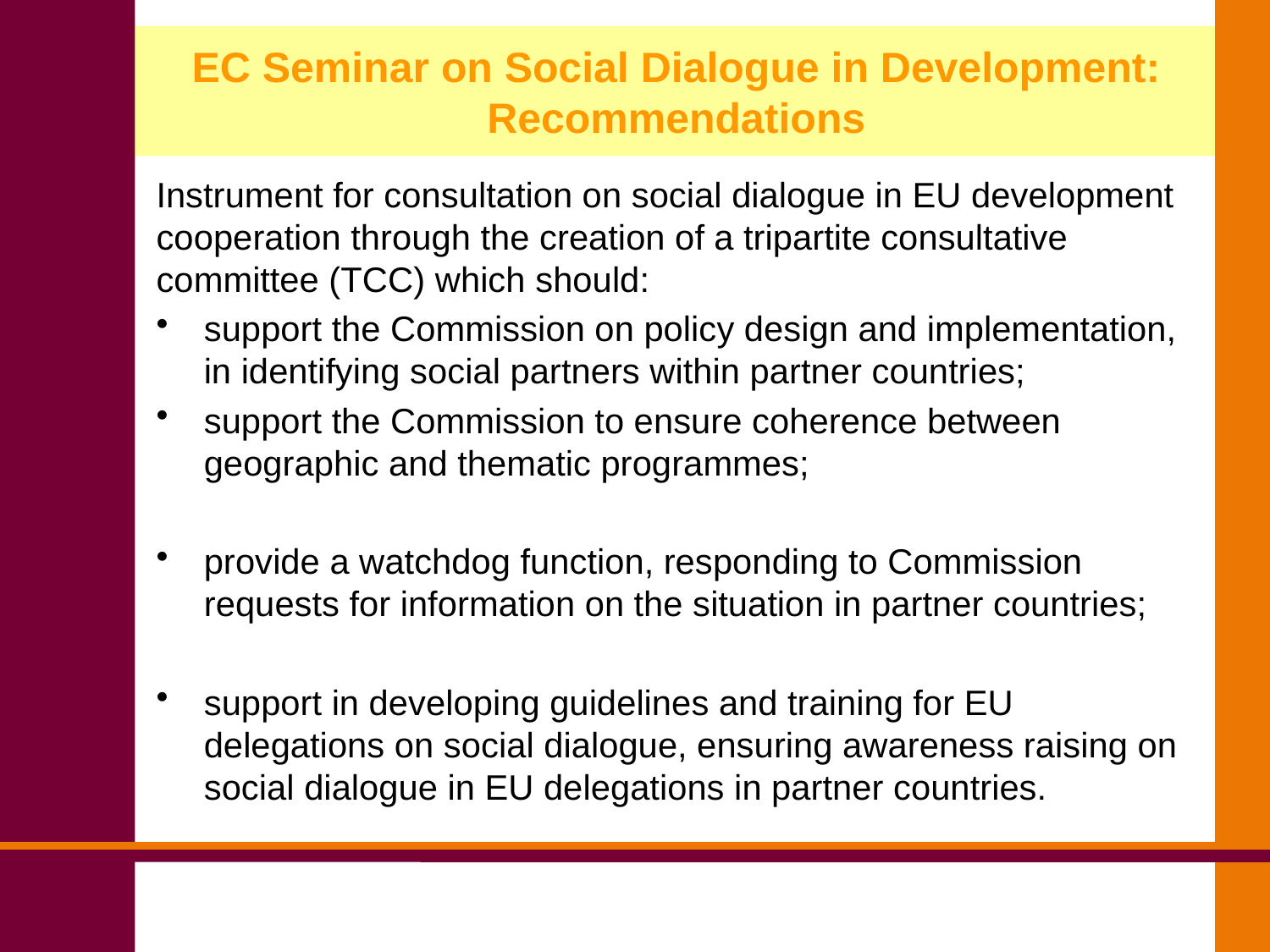

# EC Seminar on Social Dialogue in Development: Recommendations
Instrument for consultation on social dialogue in EU development cooperation through the creation of a tripartite consultative committee (TCC) which should:
support the Commission on policy design and implementation, in identifying social partners within partner countries;
support the Commission to ensure coherence between geographic and thematic programmes;

provide a watchdog function, responding to Commission requests for information on the situation in partner countries;

support in developing guidelines and training for EU delegations on social dialogue, ensuring awareness raising on social dialogue in EU delegations in partner countries.